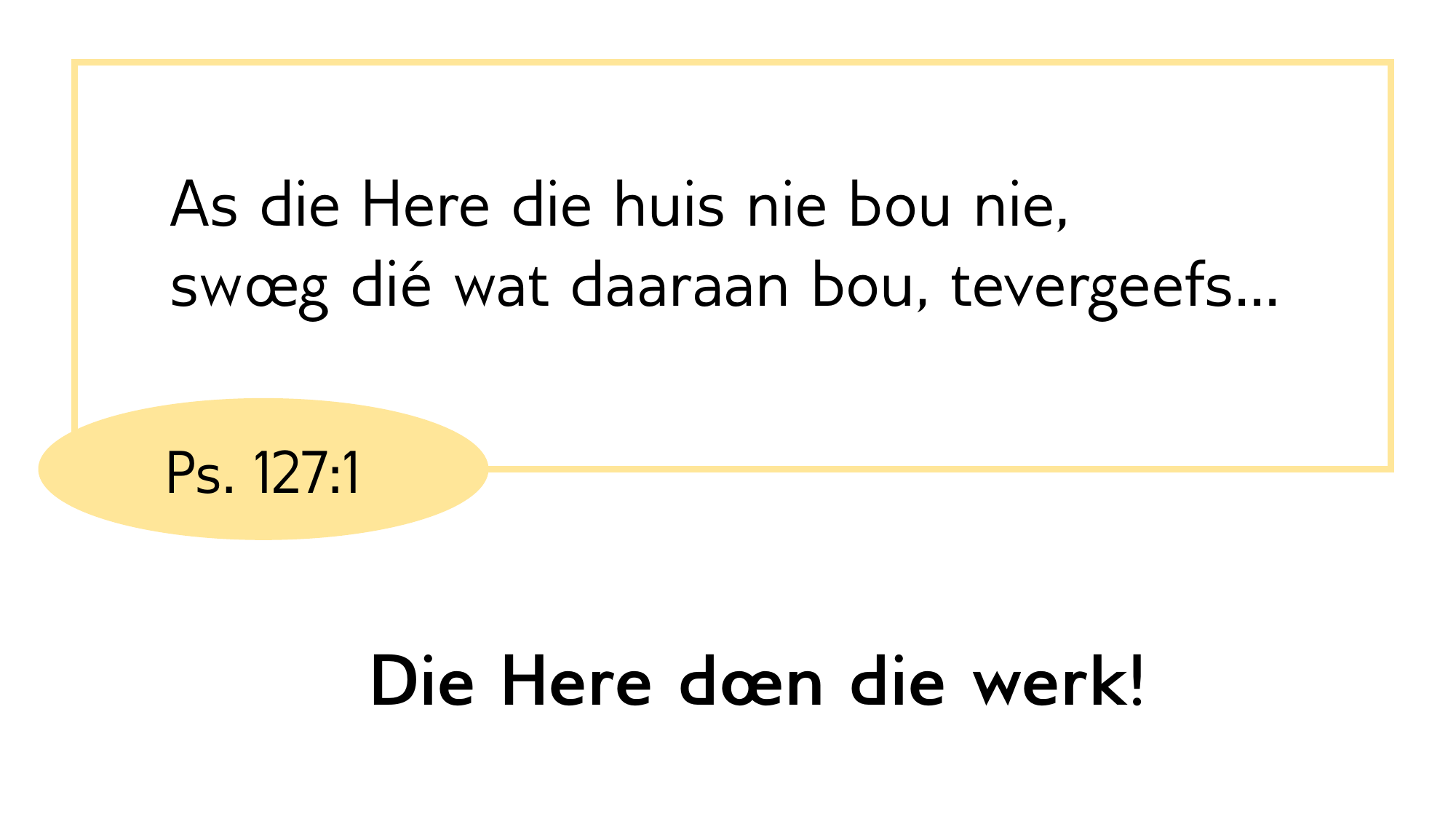

As die Here die huis nie bou nie,
swoeg dié wat daaraan bou, tevergeefs...
Ps. 127:1
Die Here doen die werk!